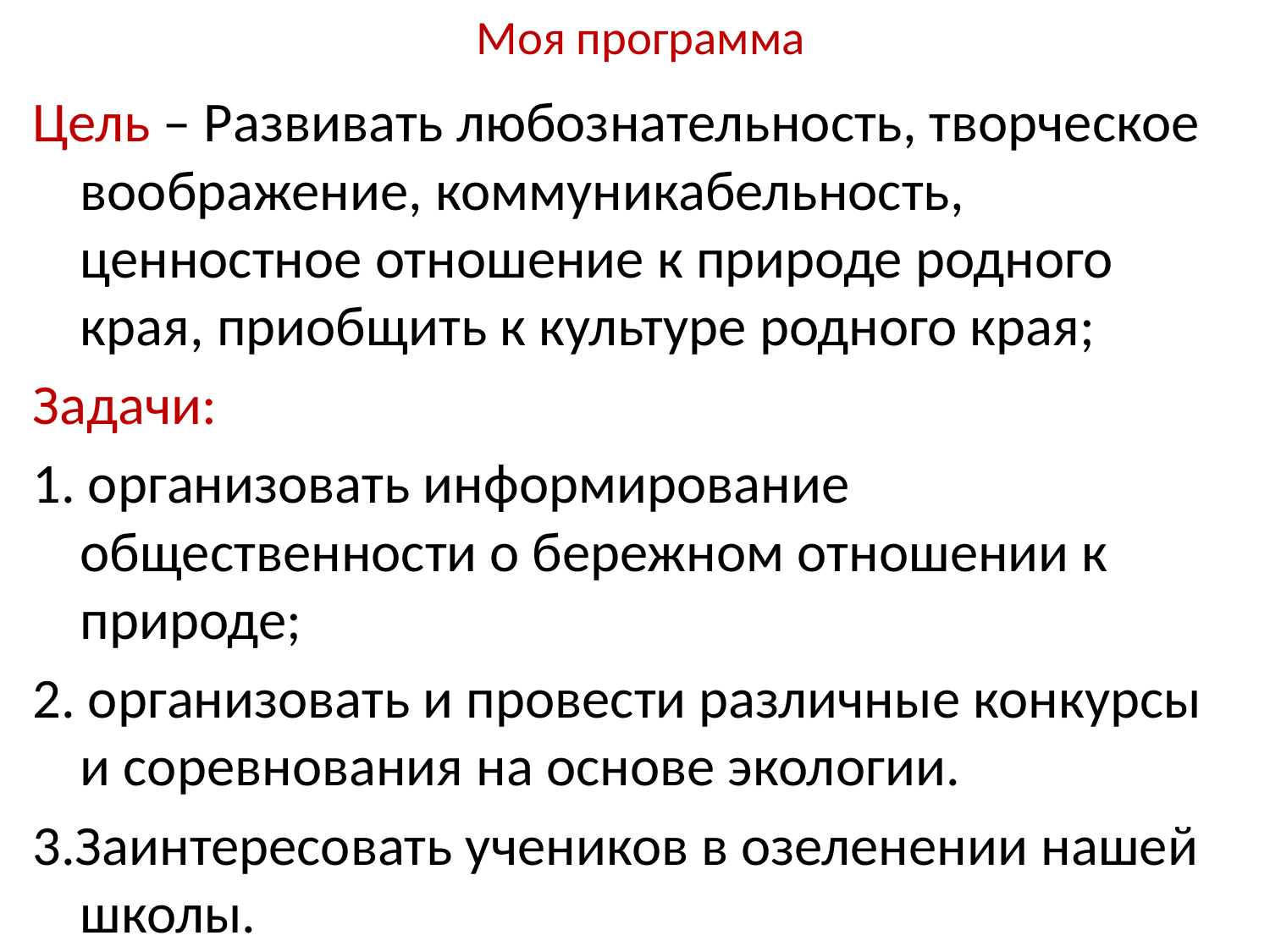

# Моя программа
Цель – Развивать любознательность, творческое воображение, коммуникабельность, ценностное отношение к природе родного края, приобщить к культуре родного края;
Задачи:
1. организовать информирование общественности о бережном отношении к природе;
2. организовать и провести различные конкурсы и соревнования на основе экологии.
3.Заинтересовать учеников в озеленении нашей школы.